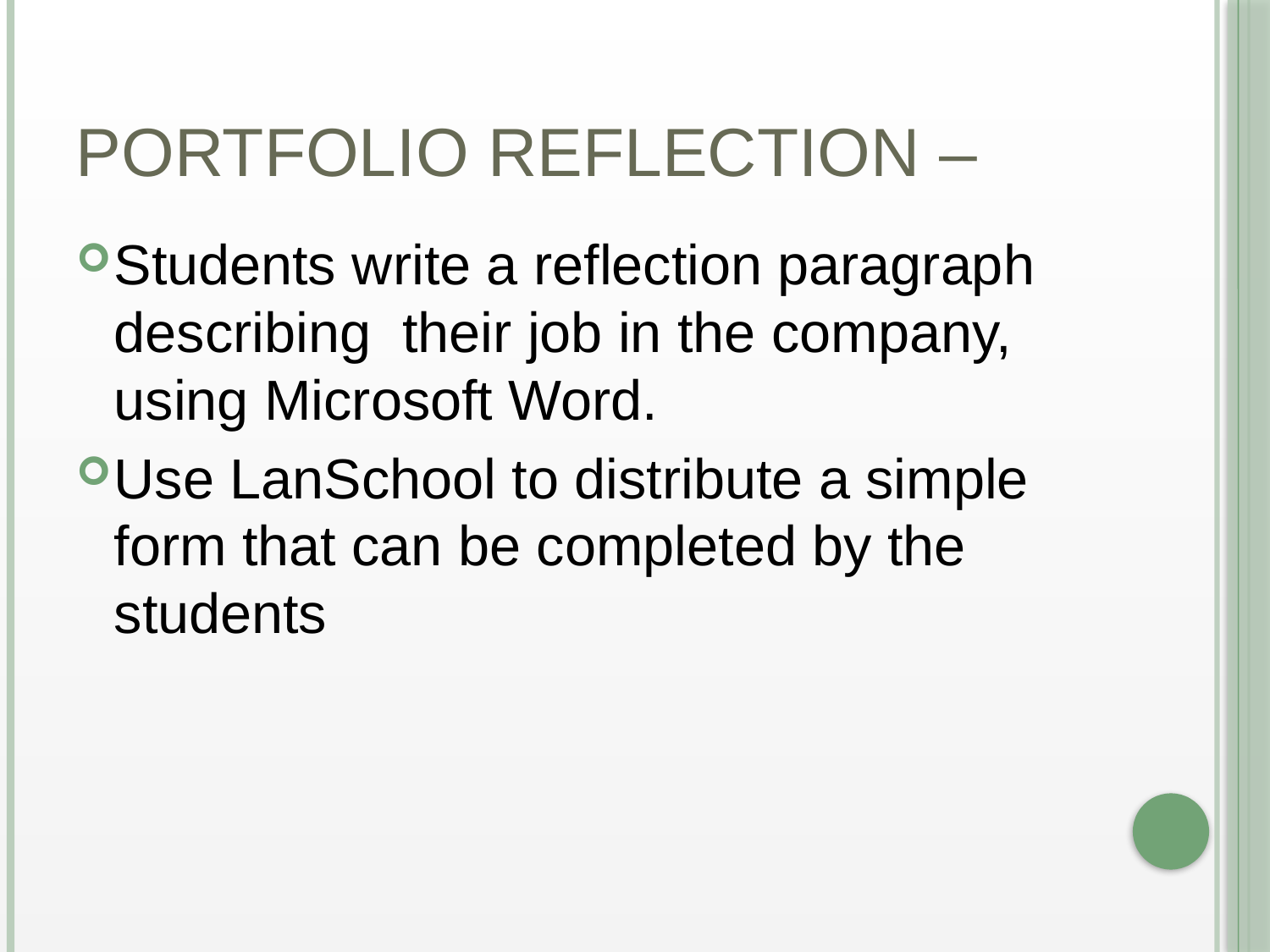

# Portfolio Reflection –
Students write a reflection paragraph describing  their job in the company, using Microsoft Word.
Use LanSchool to distribute a simple form that can be completed by the students